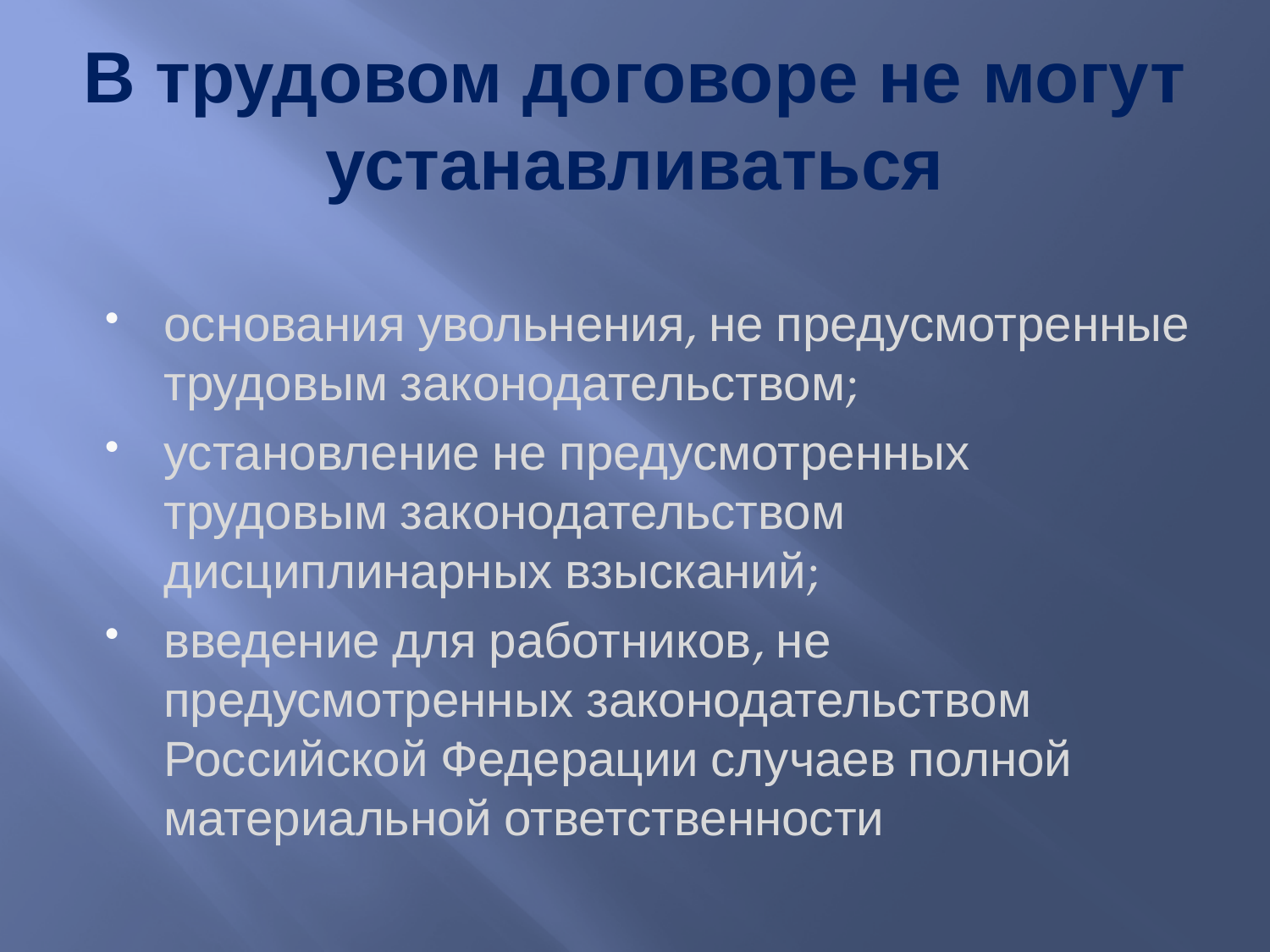

# В трудовом договоре не могут  устанавливаться
основания увольнения, не предусмотренные трудовым законодательством;
установление не предусмотренных трудовым законодательством дисциплинарных взысканий;
введение для работников, не предусмотренных законодательством Российской Федерации случаев полной материальной ответственности